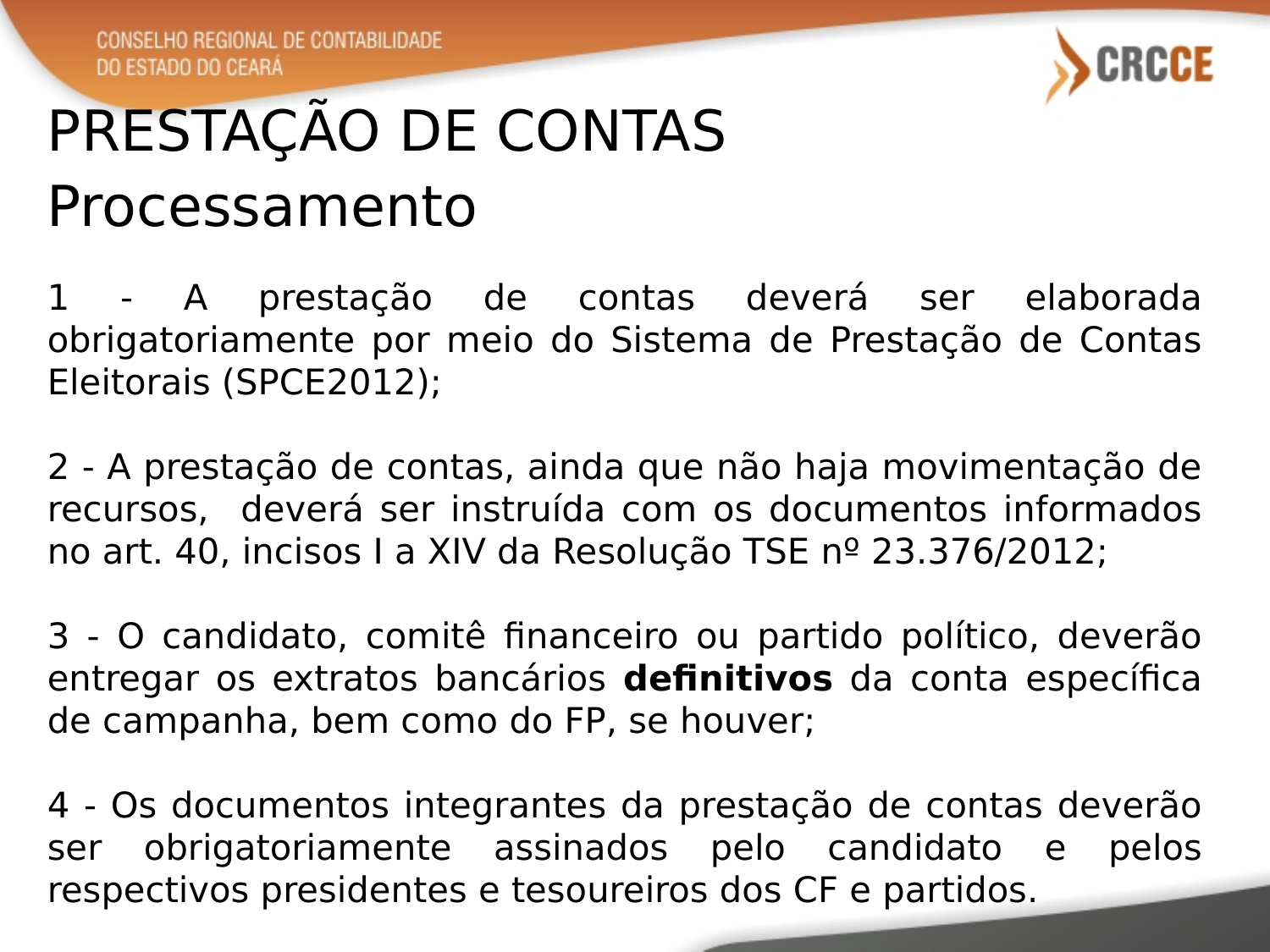

PRESTAÇÃO DE CONTAS
Processamento
1 - A prestação de contas deverá ser elaborada obrigatoriamente por meio do Sistema de Prestação de Contas Eleitorais (SPCE2012);

2 - A prestação de contas, ainda que não haja movimentação de recursos,  deverá ser instruída com os documentos informados no art. 40, incisos I a XIV da Resolução TSE nº 23.376/2012;

3 - O candidato, comitê financeiro ou partido político, deverão entregar os extratos bancários definitivos da conta específica de campanha, bem como do FP, se houver;

4 - Os documentos integrantes da prestação de contas deverão ser obrigatoriamente assinados pelo candidato e pelos respectivos presidentes e tesoureiros dos CF e partidos.